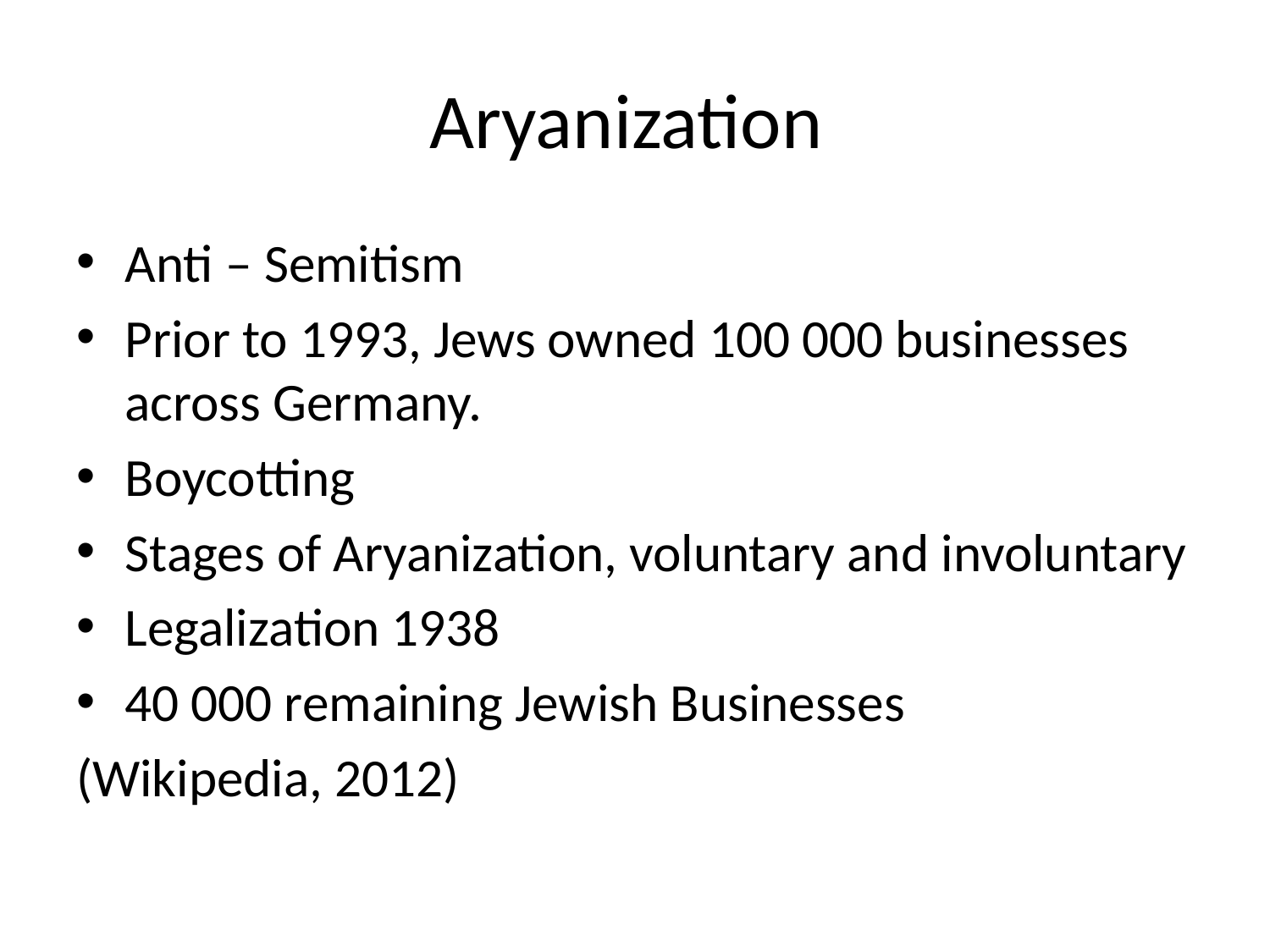

# Aryanization
Anti – Semitism
Prior to 1993, Jews owned 100 000 businesses across Germany.
Boycotting
Stages of Aryanization, voluntary and involuntary
Legalization 1938
40 000 remaining Jewish Businesses
(Wikipedia, 2012)